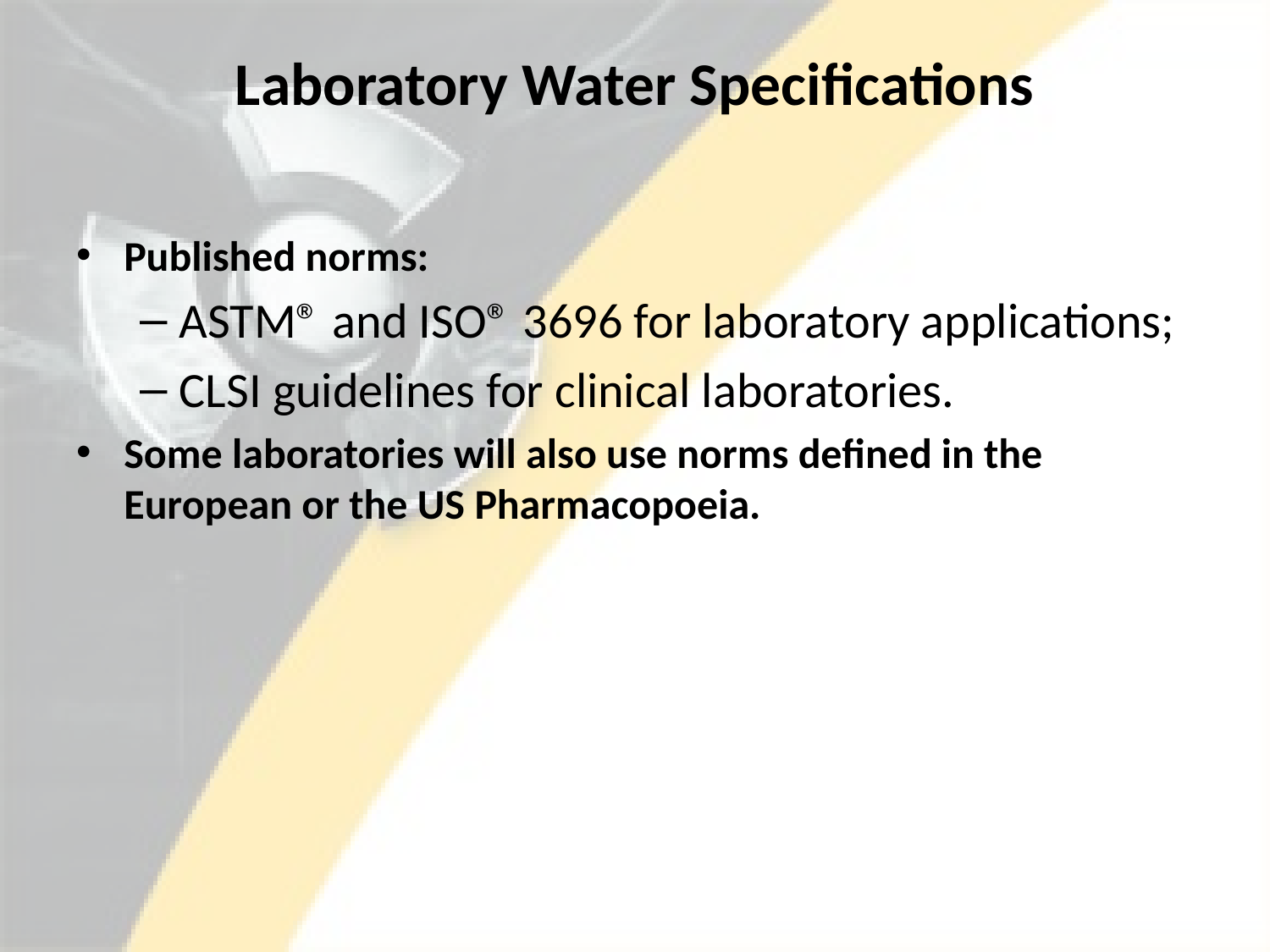

# Laboratory Water Specifications
Published norms:
ASTM® and ISO® 3696 for laboratory applications;
CLSI guidelines for clinical laboratories.
Some laboratories will also use norms defined in the European or the US Pharmacopoeia.